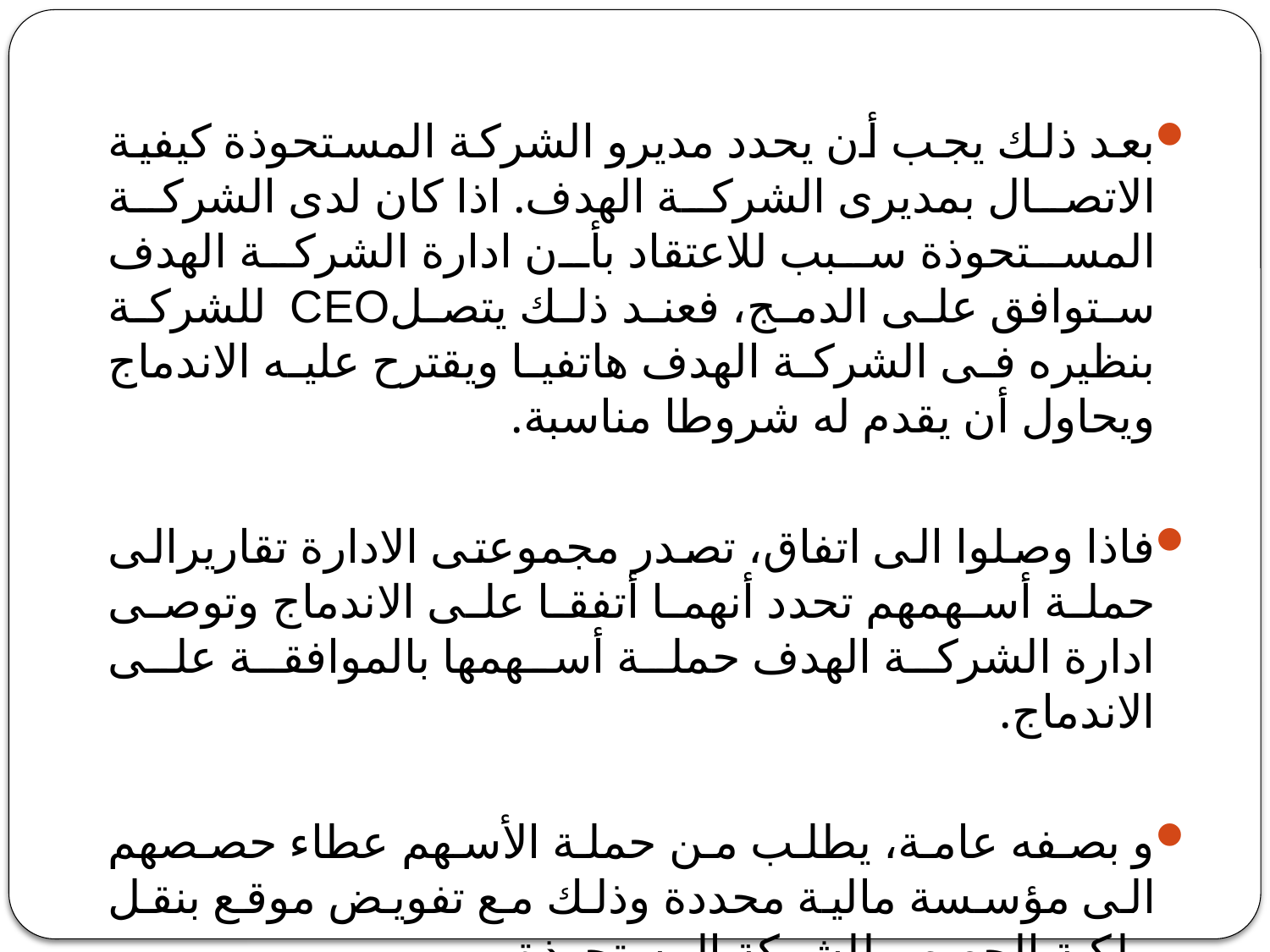

#
بعد ذلك يجب أن يحدد مديرو الشركة المستحوذة كيفية الاتصال بمديرى الشركة الهدف. اذا كان لدى الشركة المستحوذة سبب للاعتقاد بأن ادارة الشركة الهدف ستوافق على الدمج، فعند ذلك يتصلCEO  للشركة بنظيره فى الشركة الهدف هاتفيا ويقترح عليه الاندماج ويحاول أن يقدم له شروطا مناسبة.

فاذا وصلوا الى اتفاق، تصدر مجموعتى الادارة تقاريرالى حملة أسهمهم تحدد أنهما أتفقا على الاندماج وتوصى ادارة الشركة الهدف حملة أسهمها بالموافقة على الاندماج.

و بصفه عامة، يطلب من حملة الأسهم عطاء حصصهم الى مؤسسة مالية محددة وذلك مع تفويض موقع بنقل ملكية الحصص للشركة المستحوذة.